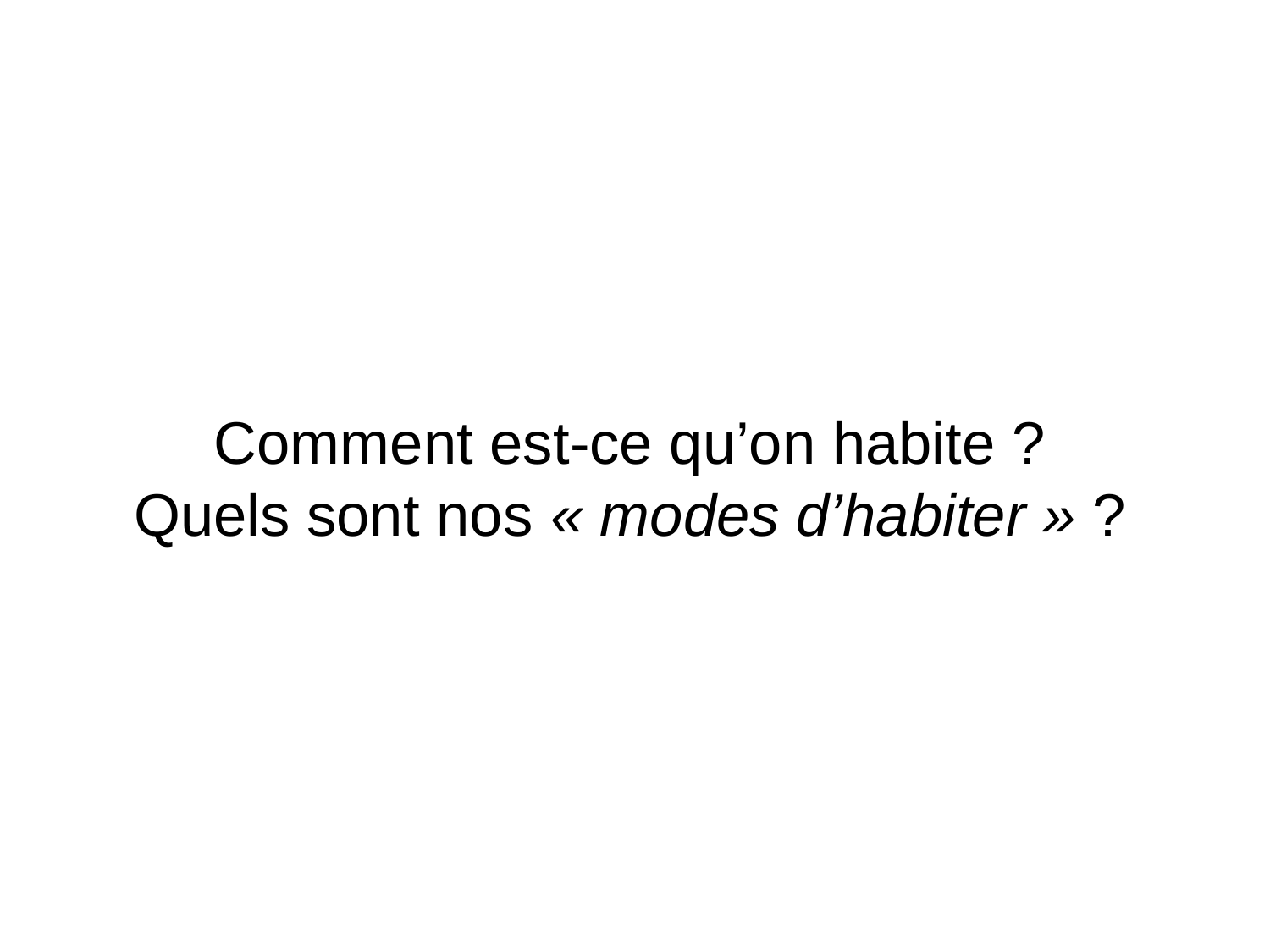

# Comment est-ce qu’on habite ? Quels sont nos « modes d’habiter » ?